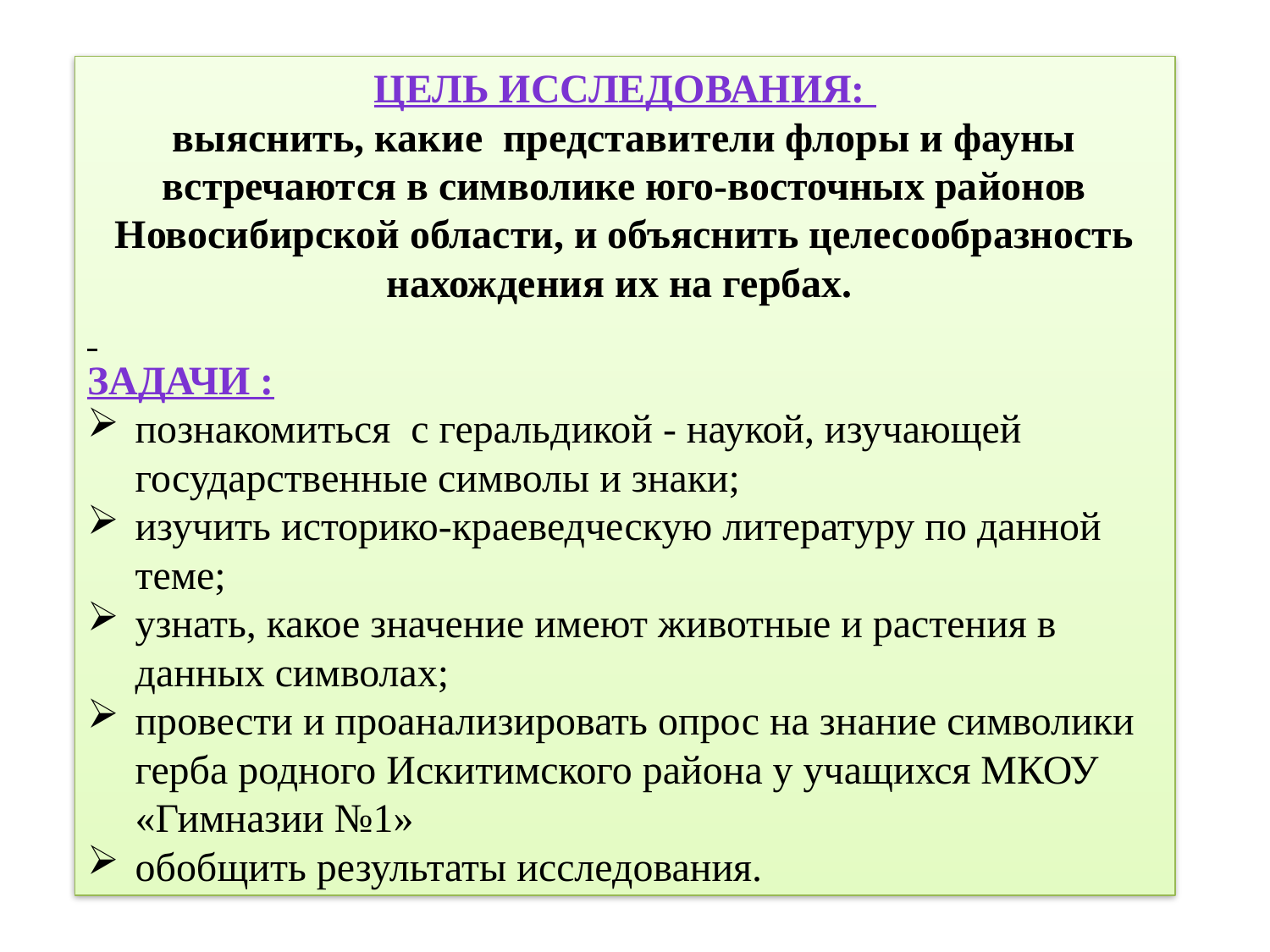

Цель исследования:
выяснить, какие  представители флоры и фауны встречаются в символике юго-восточных районов Новосибирской области, и объяснить целесообразность нахождения их на гербах.

Задачи :
познакомиться  с геральдикой - наукой, изучающей государственные символы и знаки;
изучить историко-краеведческую литературу по данной теме;
узнать, какое значение имеют животные и растения в данных символах;
провести и проанализировать опрос на знание символики герба родного Искитимского района у учащихся МКОУ «Гимназии №1»
обобщить результаты исследования.